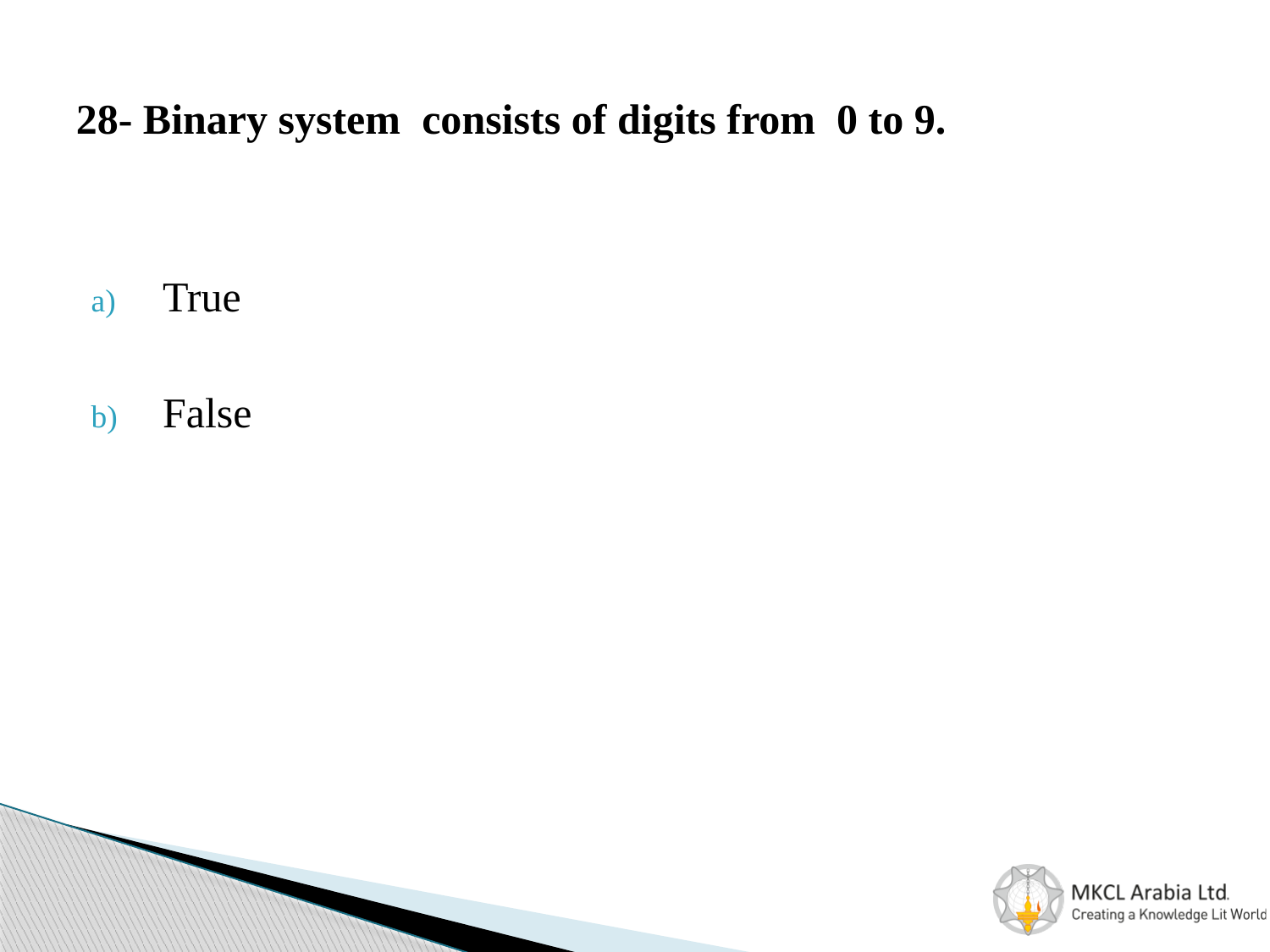

# 28- Binary system  consists of digits from  0 to 9.

True

False